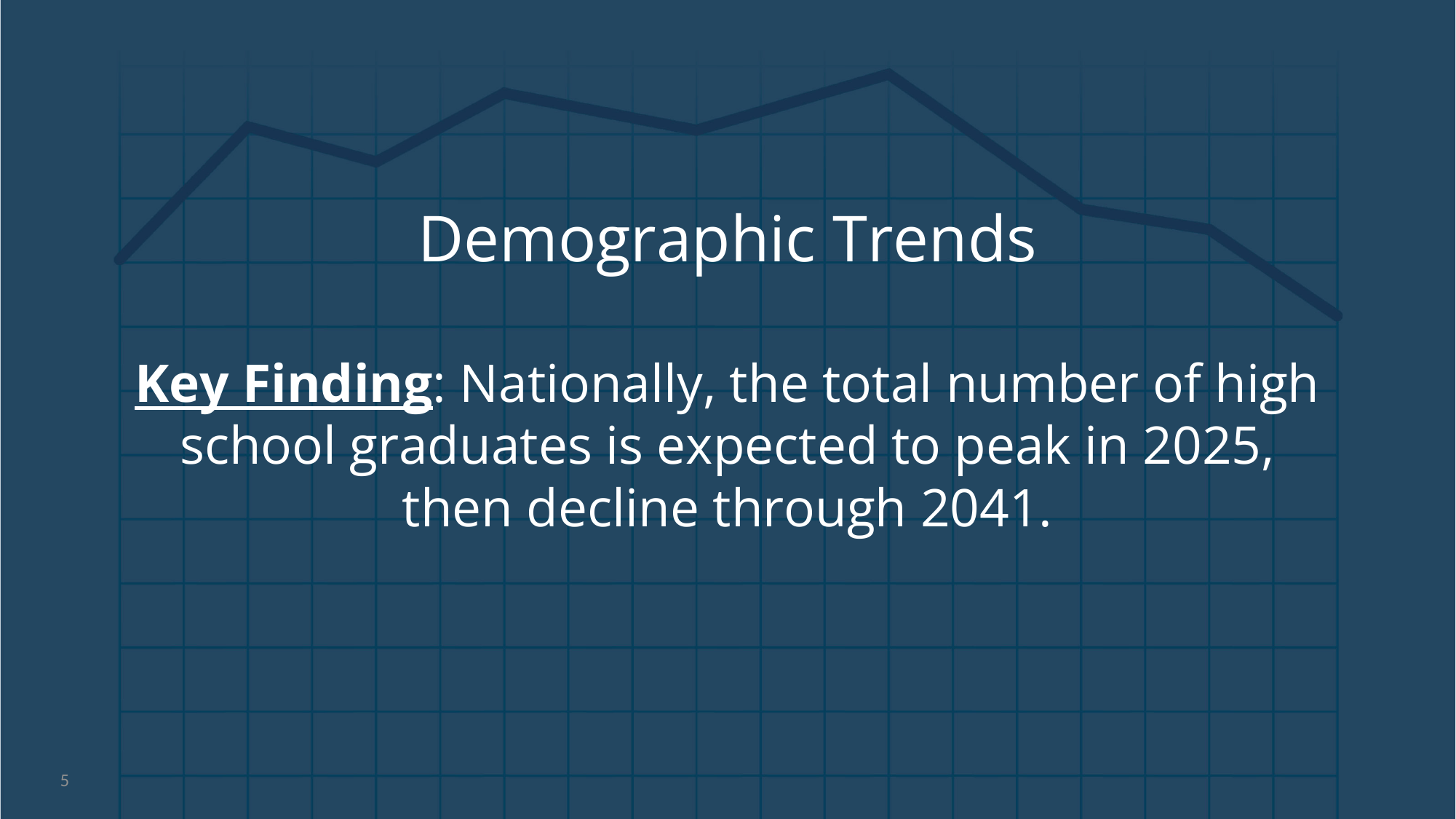

# Demographic Trends Key Finding: Nationally, the total number of high school graduates is expected to peak in 2025, then decline through 2041.
5